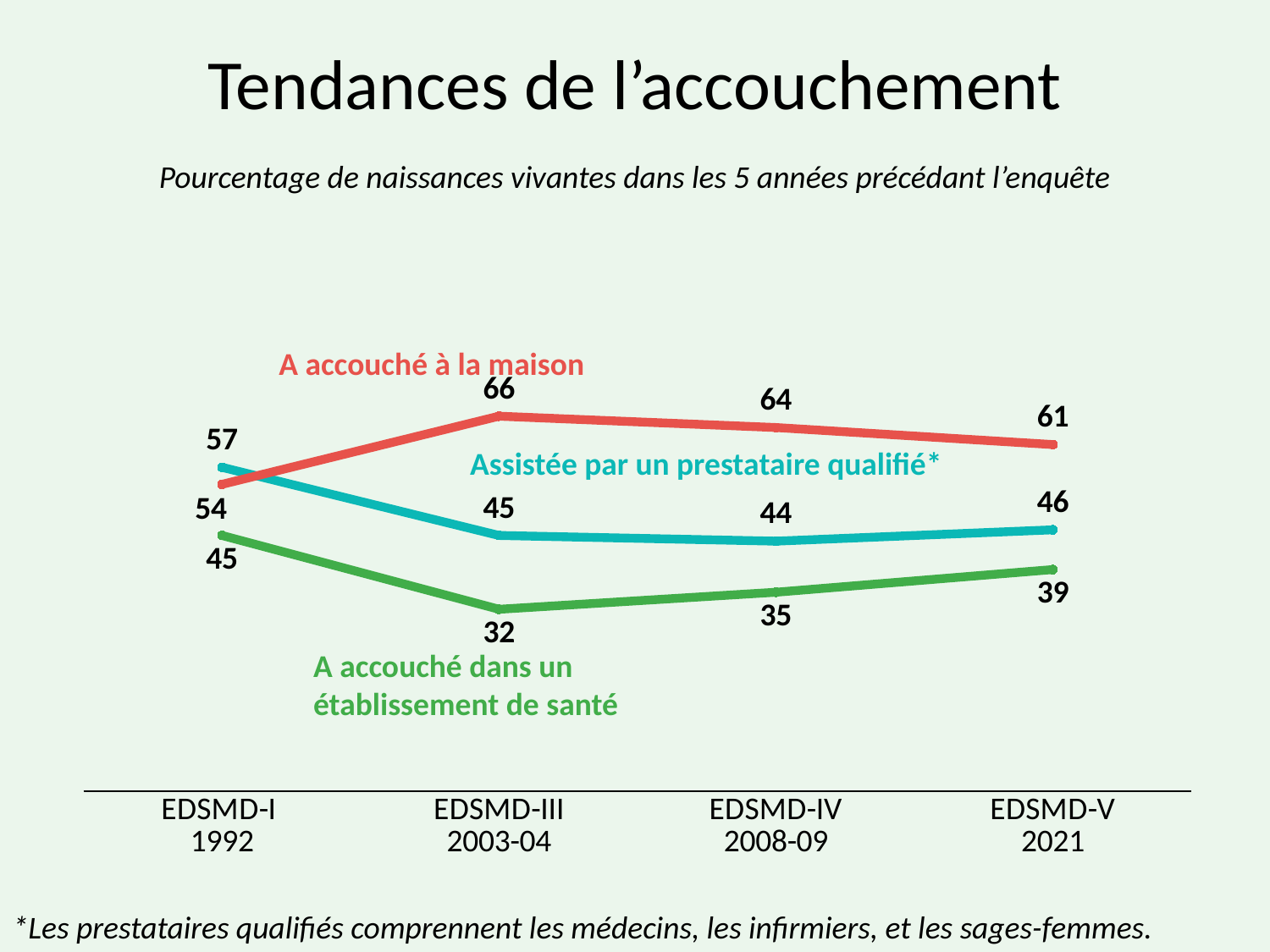

# Tendances de l’accouchement
Pourcentage de naissances vivantes dans les 5 années précédant l’enquête

### Chart

| Category | Delivery in a health facility | Delivery assisted by a skilled provider | Delivery at home |
|---|---|---|---|
| EDSMD-I
1992 | 45.0 | 57.0 | 54.0 |
| EDSMD-III
2003-04 | 32.0 | 45.0 | 66.0 |
| EDSMD-IV
2008-09 | 35.0 | 44.0 | 64.0 |
| EDSMD-V
2021 | 39.0 | 46.0 | 61.0 |
A accouché à la maison
Assistée par un prestataire qualifié*
A accouché dans un établissement de santé
*Les prestataires qualifiés comprennent les médecins, les infirmiers, et les sages-femmes.